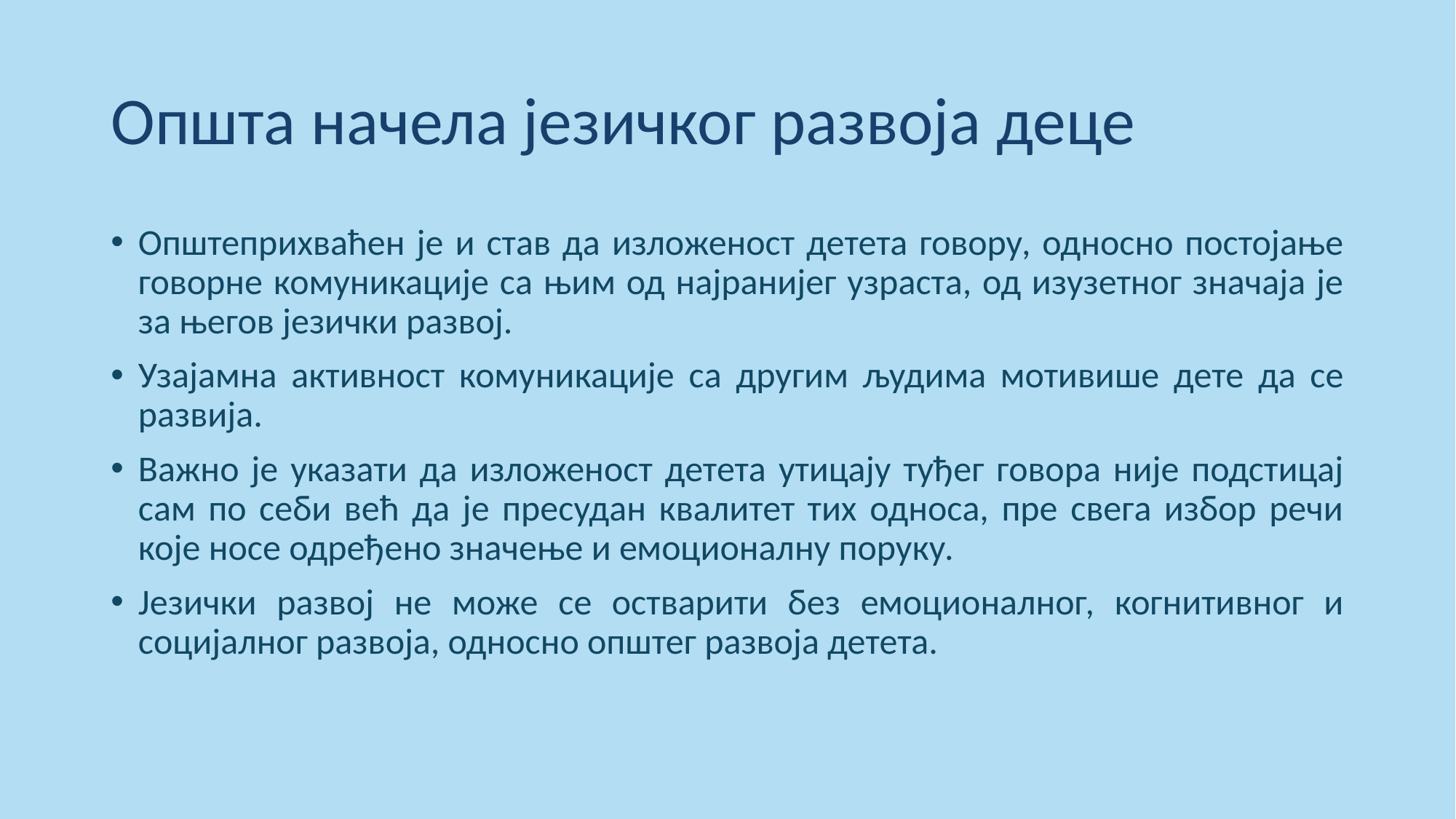

# Општа начела језичког развоја деце
Општеприхваћен је и став да изложеност детета говору, односно постојање говорне комуникације са њим од најранијег узраста, од изузетног значаја је за његов језички развој.
Узајамна активност комуникације са другим људима мотивише дете да се развија.
Важно је указати да изложеност детета утицају туђег говора није подстицај сам по себи већ да је пресудан квалитет тих односа, пре свега избор речи које носе одређено значење и емоционалну поруку.
Језички развој не може се остварити без емоционалног, когнитивног и социјалног развоја, односно општег развоја детета.